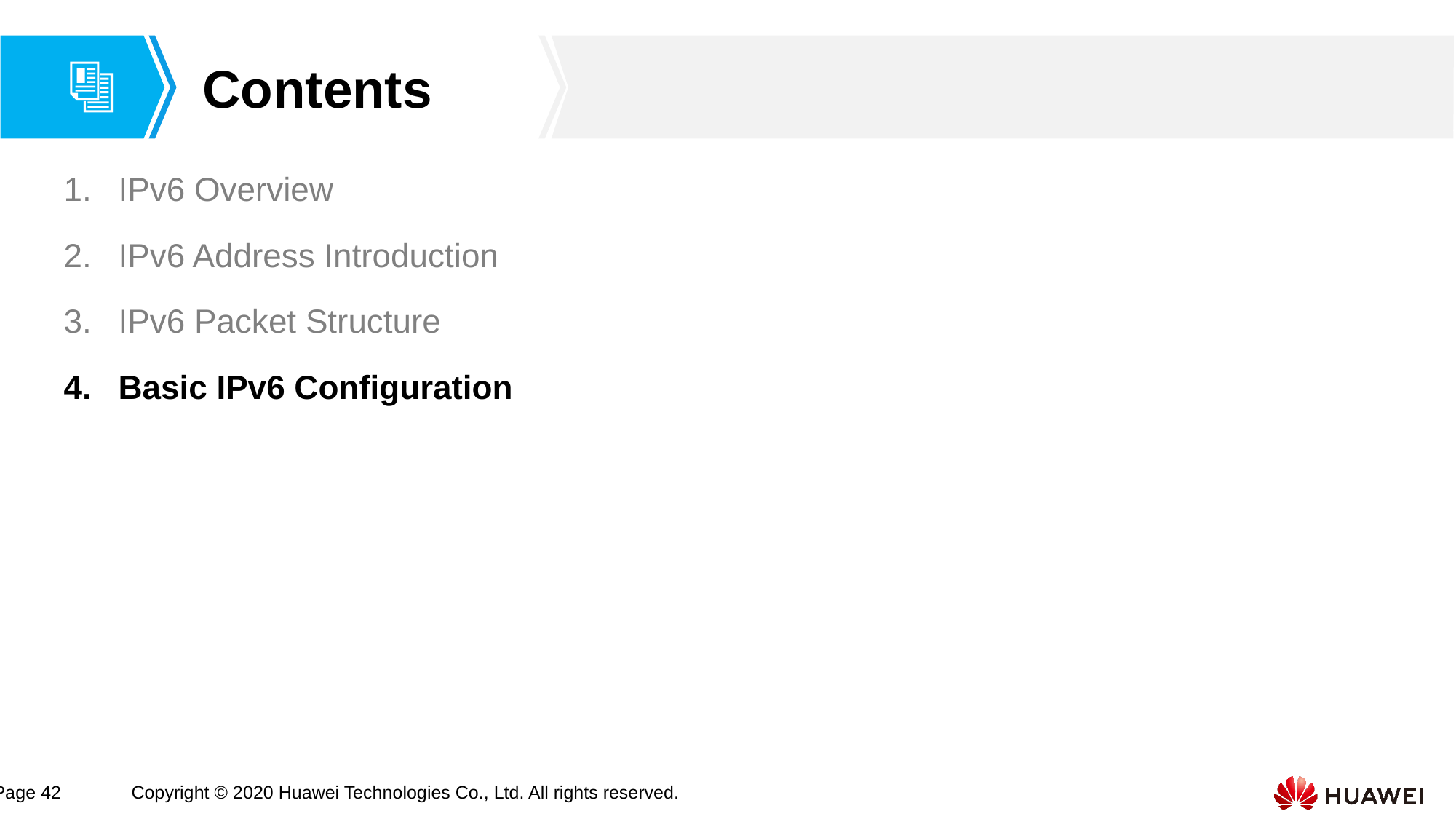

IPv6 Overview
IPv6 Address Introduction
IPv6 Packet Structure
Basic IPv6 Configuration